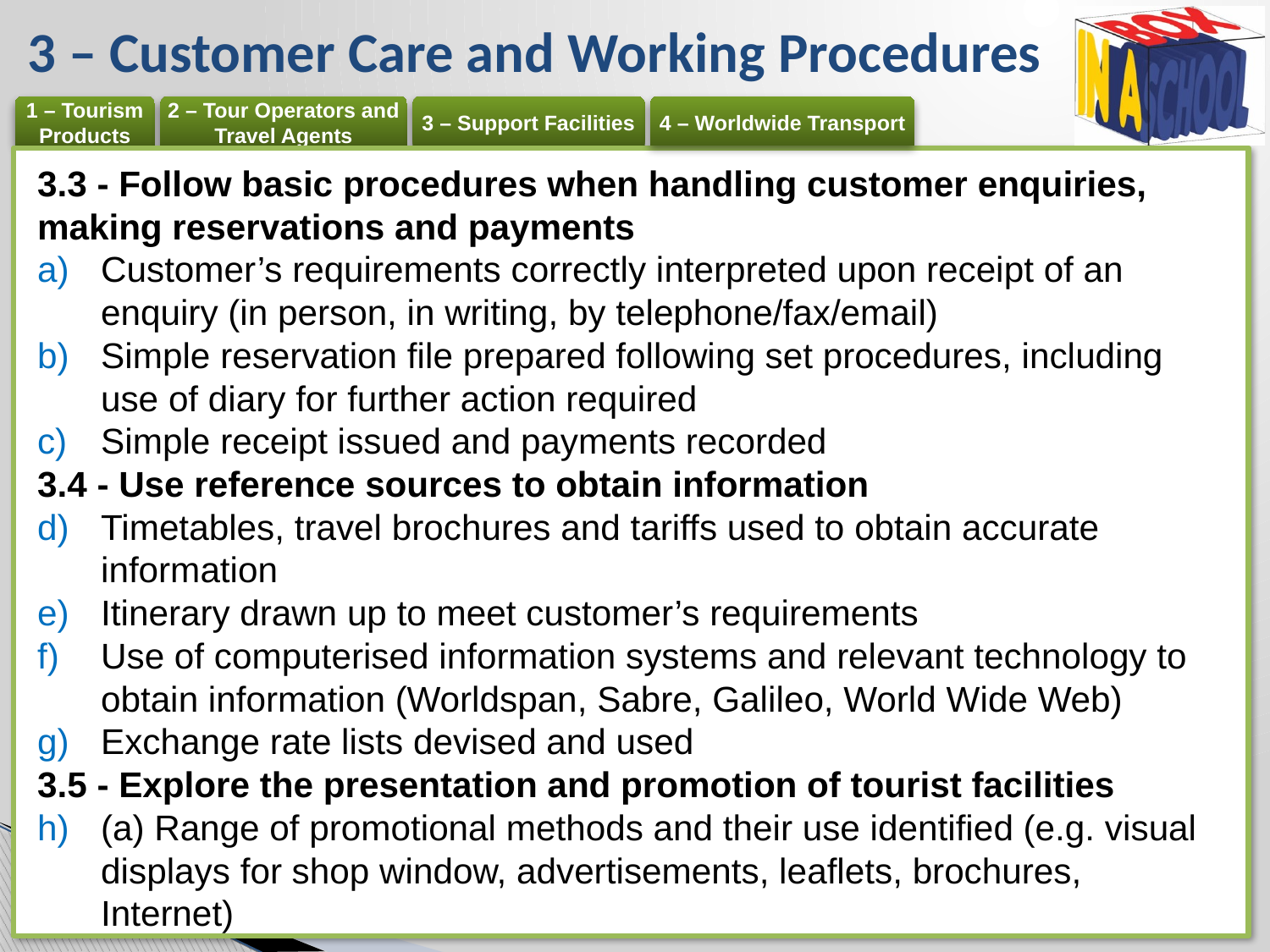

# 3 – Customer Care and Working Procedures
3.3 - Follow basic procedures when handling customer enquiries, making reservations and payments
Customer’s requirements correctly interpreted upon receipt of an enquiry (in person, in writing, by telephone/fax/email)
Simple reservation file prepared following set procedures, including use of diary for further action required
Simple receipt issued and payments recorded
3.4 - Use reference sources to obtain information
Timetables, travel brochures and tariffs used to obtain accurate information
Itinerary drawn up to meet customer’s requirements
Use of computerised information systems and relevant technology to obtain information (Worldspan, Sabre, Galileo, World Wide Web)
Exchange rate lists devised and used
3.5 - Explore the presentation and promotion of tourist facilities
(a) Range of promotional methods and their use identified (e.g. visual displays for shop window, advertisements, leaflets, brochures, Internet)